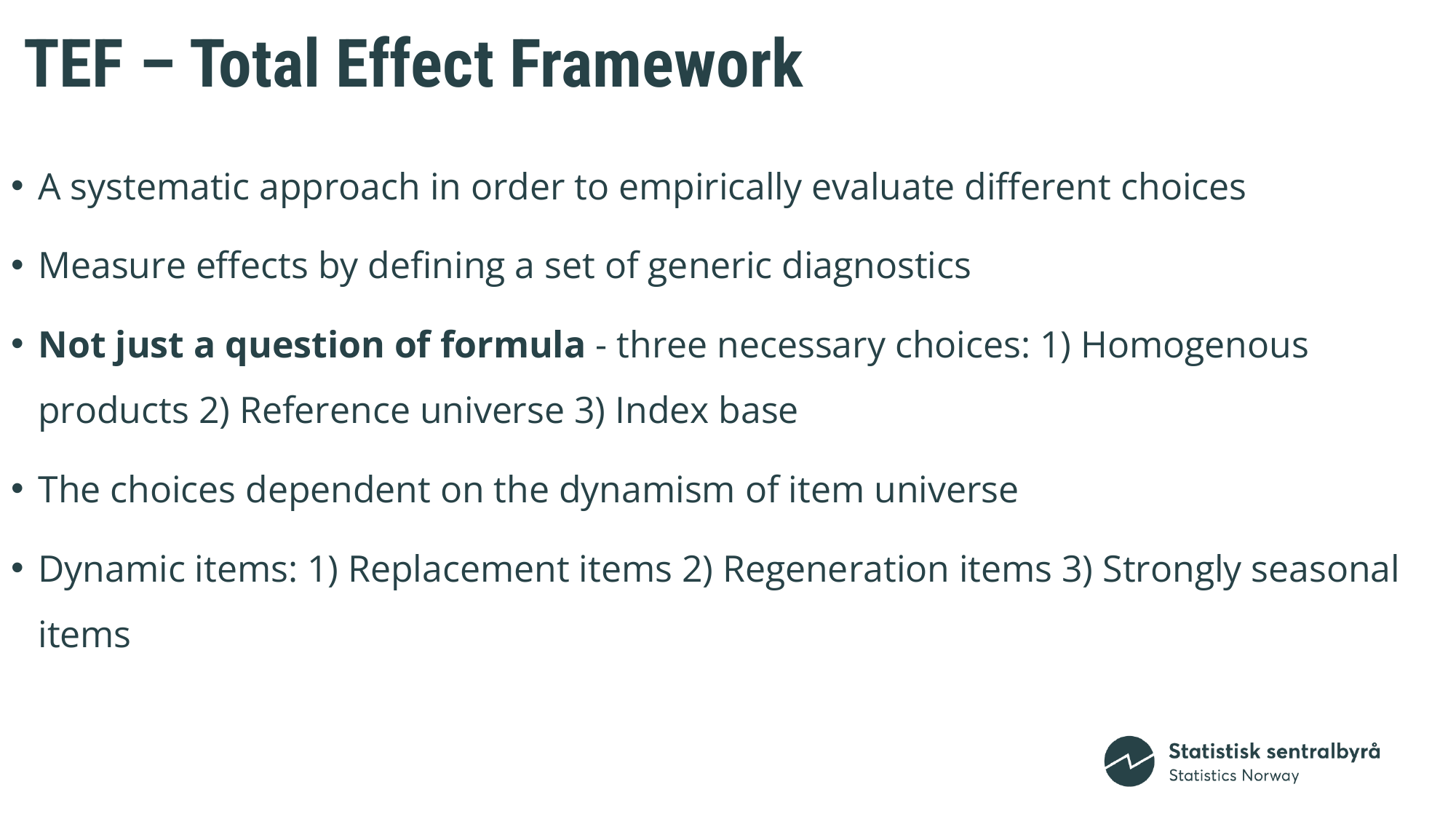

# TEF – Total Effect Framework
A systematic approach in order to empirically evaluate different choices
Measure effects by defining a set of generic diagnostics
Not just a question of formula - three necessary choices: 1) Homogenous products 2) Reference universe 3) Index base
The choices dependent on the dynamism of item universe
Dynamic items: 1) Replacement items 2) Regeneration items 3) Strongly seasonal items